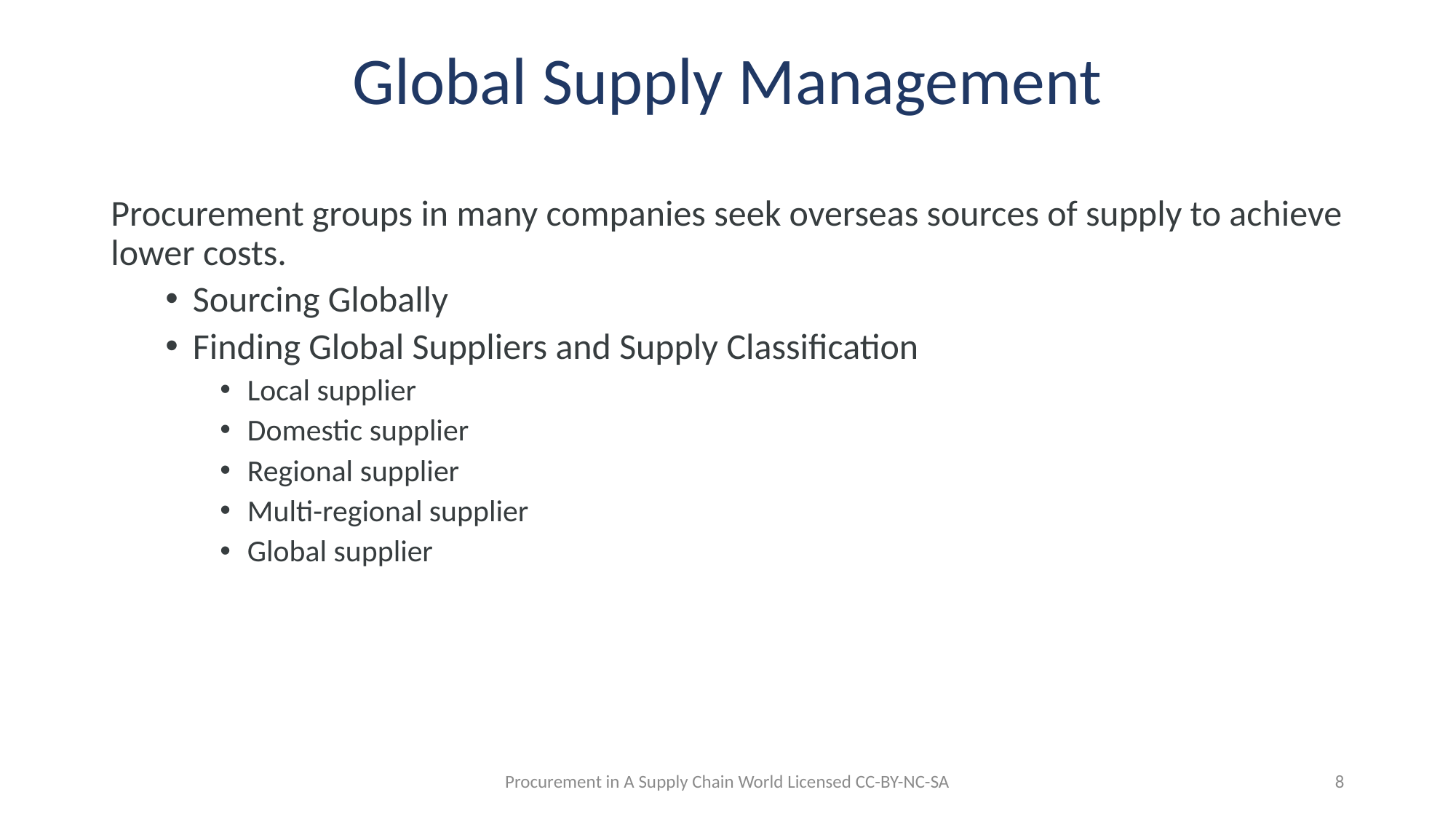

# Global Supply Management
Procurement groups in many companies seek overseas sources of supply to achieve lower costs.
Sourcing Globally
Finding Global Suppliers and Supply Classification
Local supplier
Domestic supplier
Regional supplier
Multi-regional supplier
Global supplier

Procurement in A Supply Chain World Licensed CC-BY-NC-SA
8